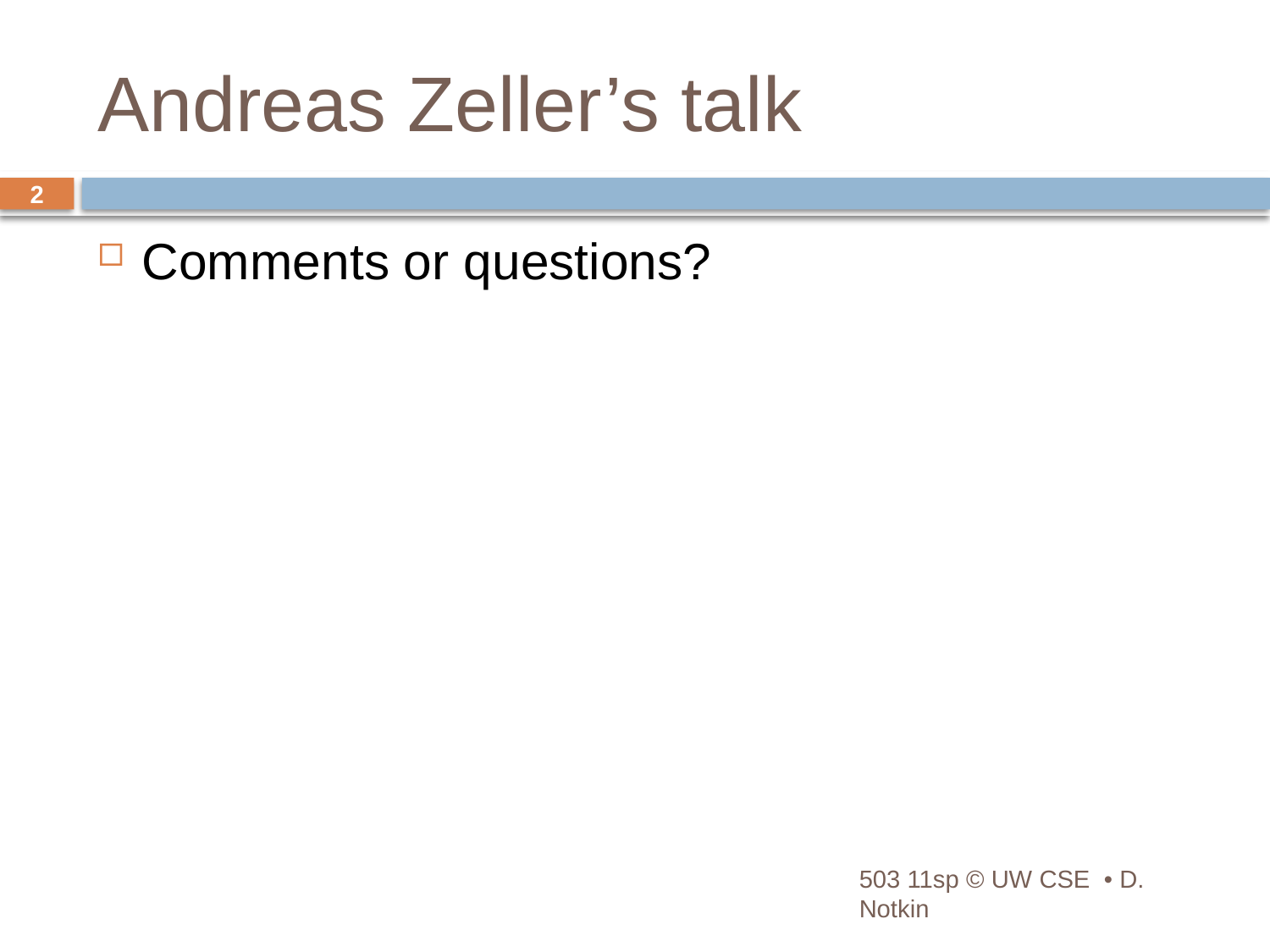

# Andreas Zeller’s talk
2
Comments or questions?
503 11sp © UW CSE  • D. Notkin